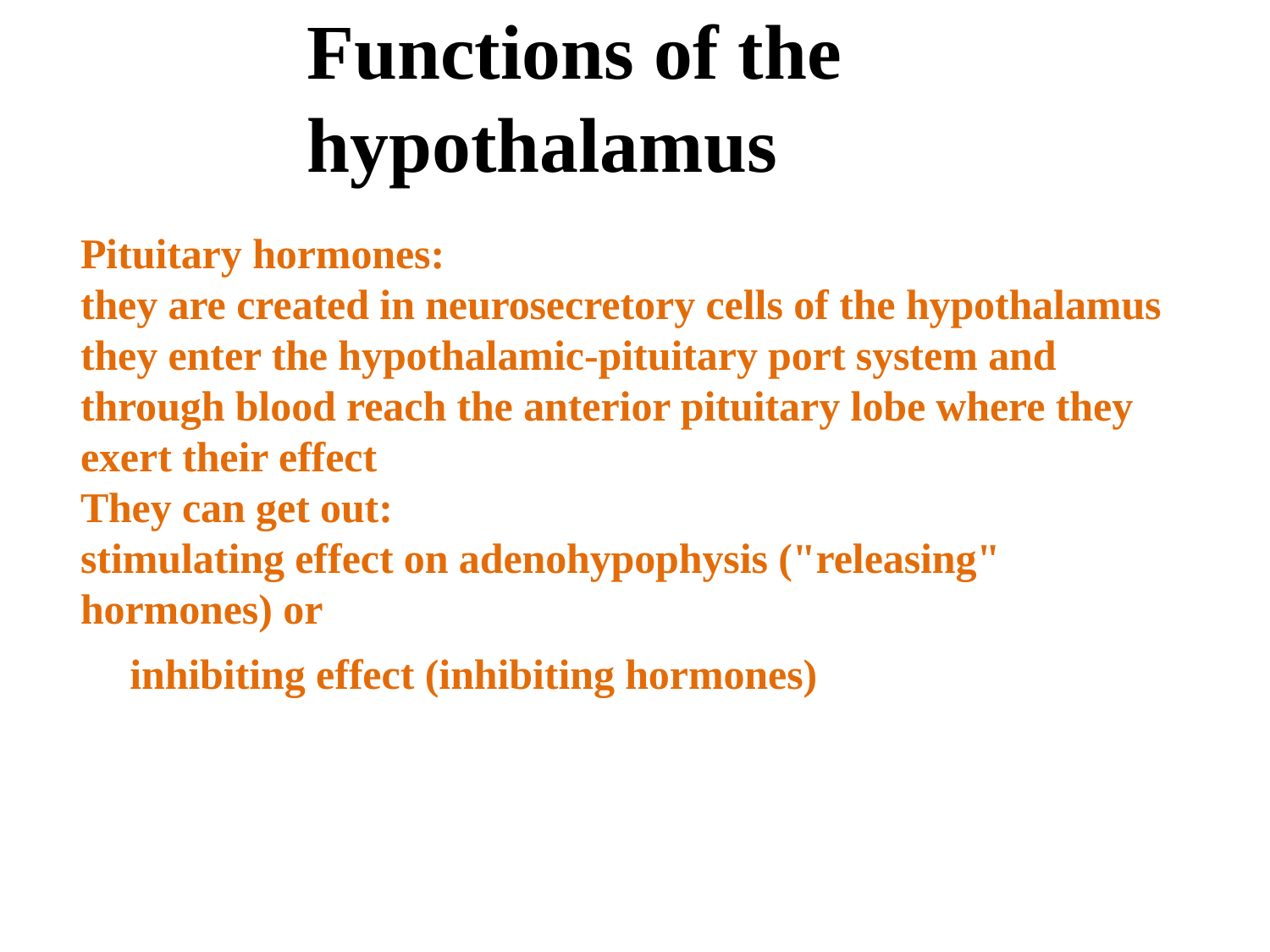

# Functions of the hypothalamus

Pituitary hormones:
they are created in neurosecretory cells of the hypothalamus
they enter the hypothalamic-pituitary port system and through blood reach the anterior pituitary lobe where they exert their effect
They can get out:
stimulating effect on adenohypophysis ("releasing" hormones) or
inhibiting effect (inhibiting hormones)